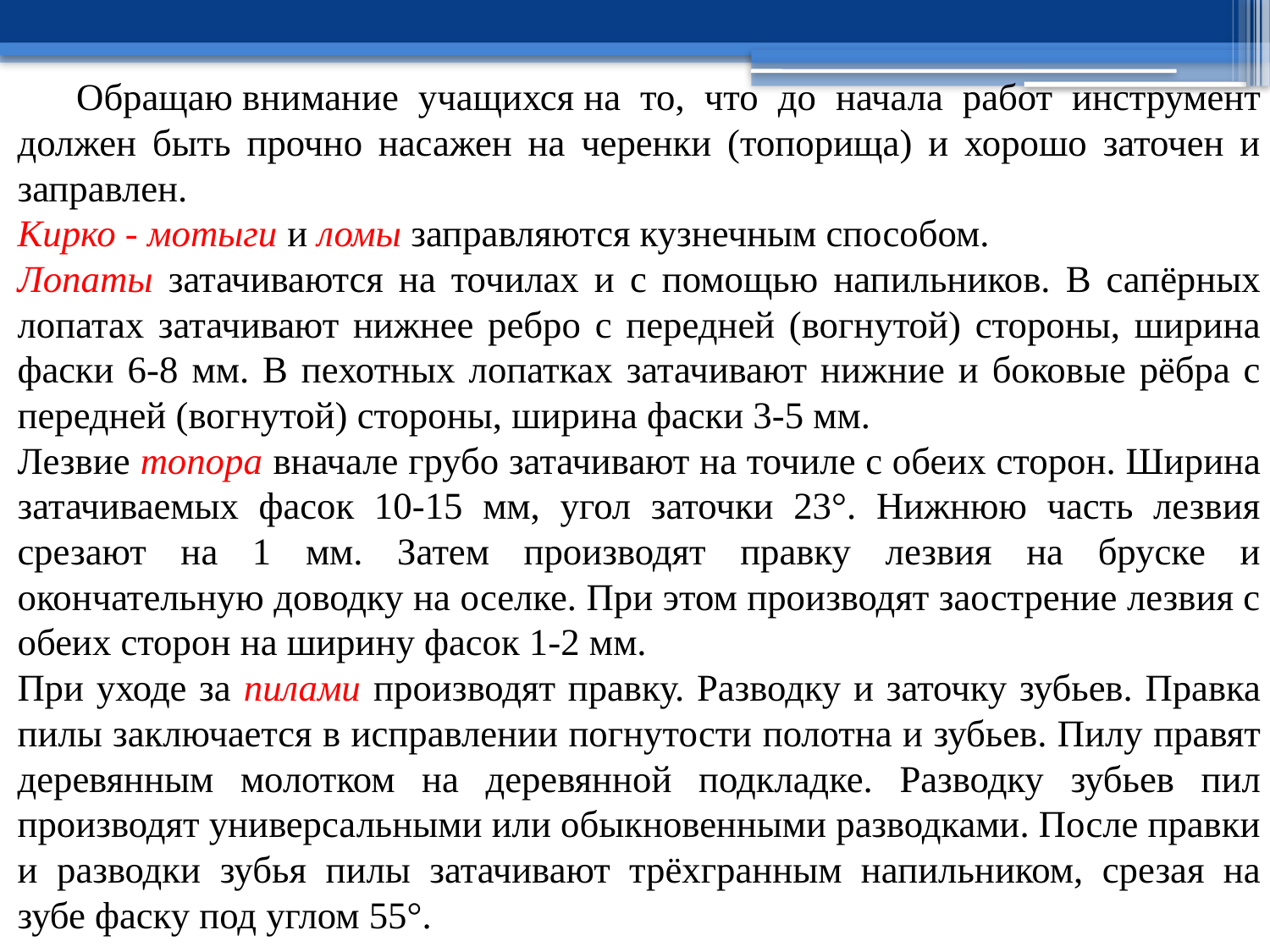

Обращаю внимание учащихся на то, что до начала работ инструмент должен быть прочно насажен на черенки (топорища) и хорошо заточен и заправлен.
Кирко - мотыги и ломы заправляются кузнечным способом.
Лопаты затачиваются на точилах и с помощью напильников. В сапёрных лопатах затачивают нижнее ребро с передней (вогнутой) стороны, ширина фаски 6-8 мм. В пехотных лопатках затачивают нижние и боковые рёбра с передней (вогнутой) стороны, ширина фаски 3-5 мм.
Лезвие топора вначале грубо затачивают на точиле с обеих сторон. Ширина затачиваемых фасок 10-15 мм, угол заточки 23°. Нижнюю часть лезвия срезают на 1 мм. Затем производят правку лезвия на бруске и окончательную доводку на оселке. При этом производят заострение лезвия с обеих сторон на ширину фасок 1-2 мм.
При уходе за пилами производят правку. Разводку и заточку зубьев. Правка пилы заключается в исправлении погнутости полотна и зубьев. Пилу правят деревянным молотком на деревянной подкладке. Разводку зубьев пил производят универсальными или обыкновенными разводками. После правки и разводки зубья пилы затачивают трёхгранным напильником, срезая на зубе фаску под углом 55°.